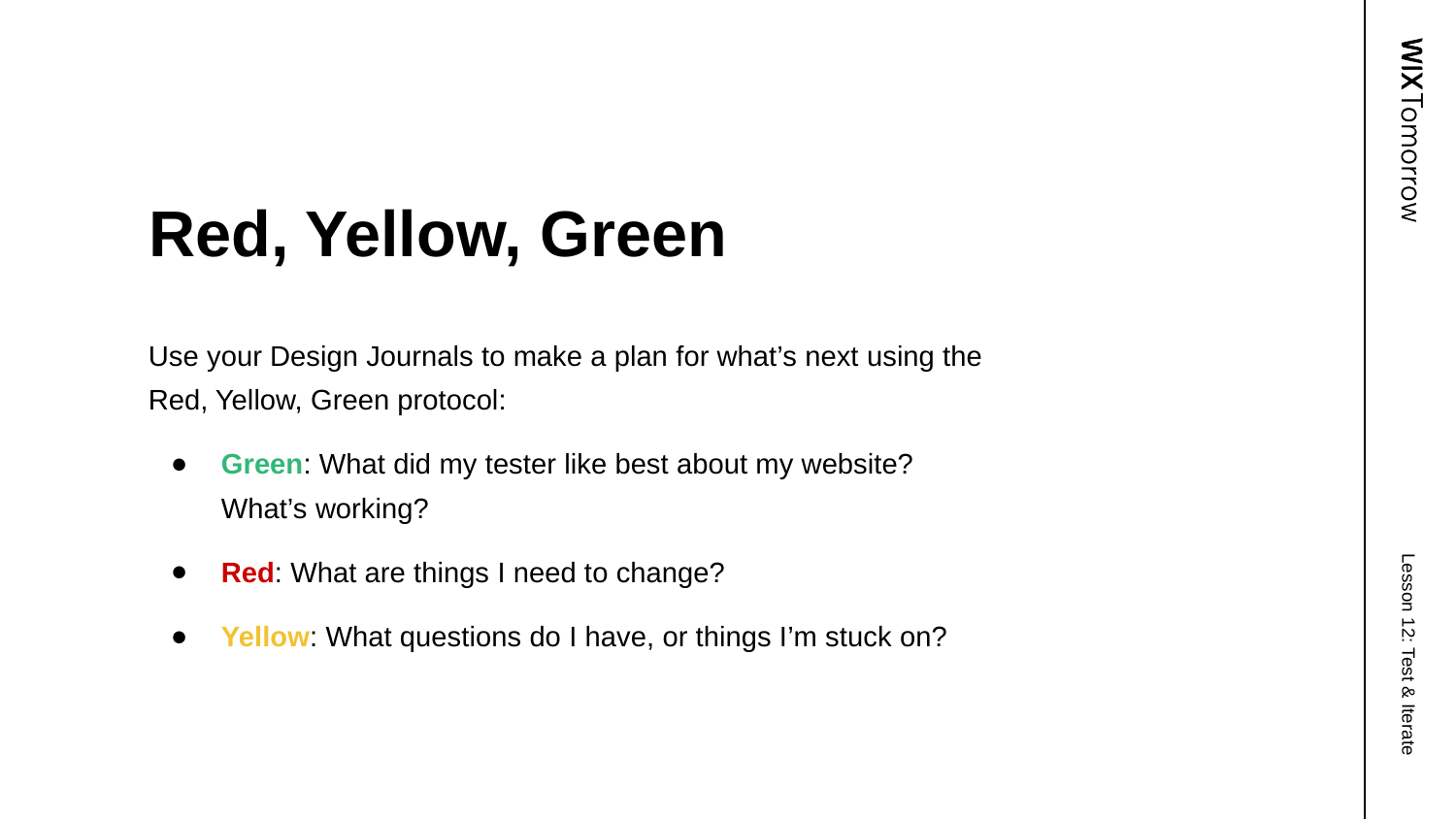

Red, Yellow, Green
Use your Design Journals to make a plan for what’s next using the Red, Yellow, Green protocol:
Green: What did my tester like best about my website? What’s working?
Red: What are things I need to change?
Yellow: What questions do I have, or things I’m stuck on?